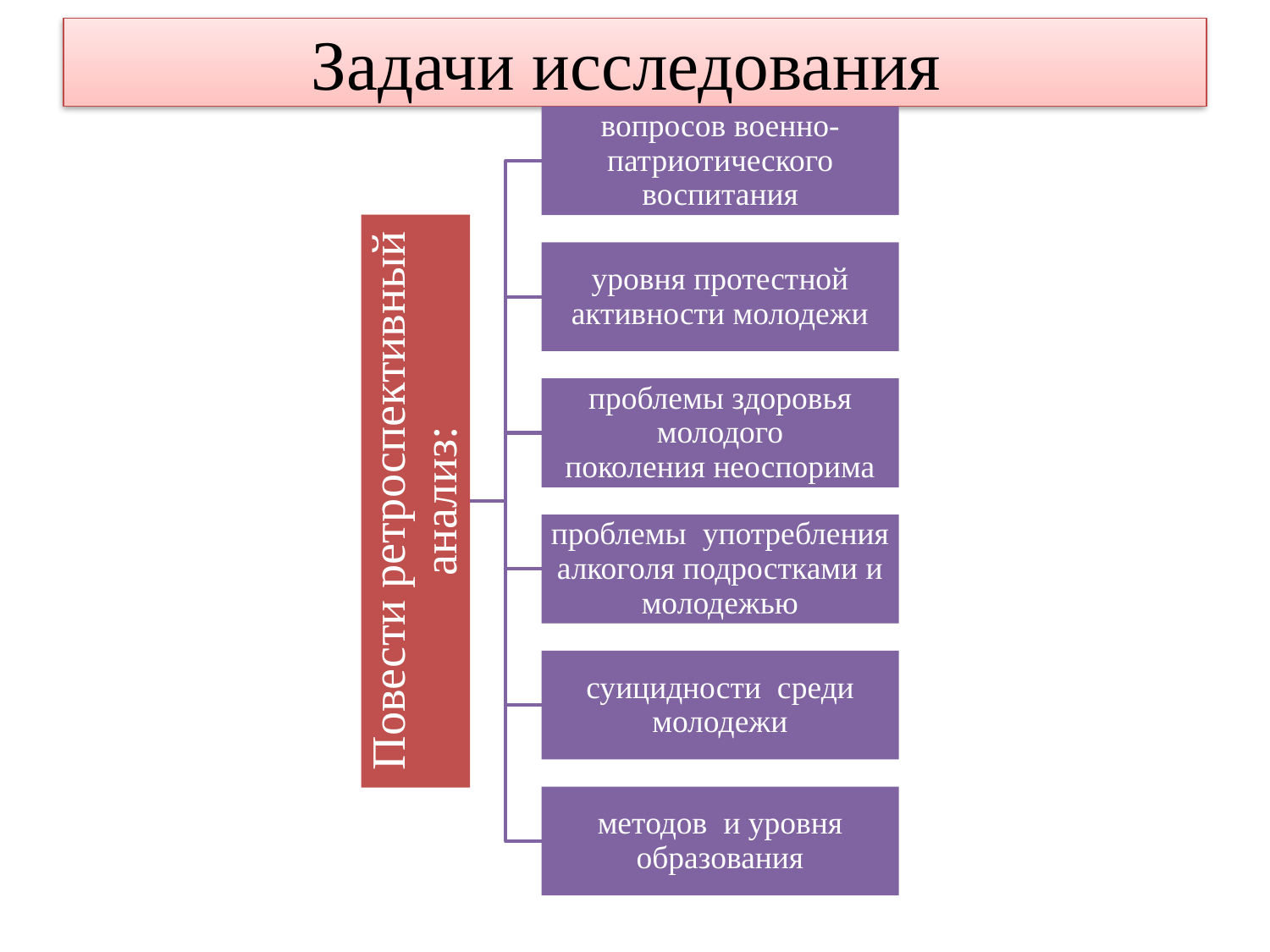

# Задачи исследования

Повести ретроспективный анализ:
вопросов военно-патриотического воспитания
уровня протестной активности молодежи
проблемы здоровья молодого
поколения неоспорима
проблемы  употребления алкоголя подростками и молодежью
суицидности  среди молодежи
методов  и уровня образования